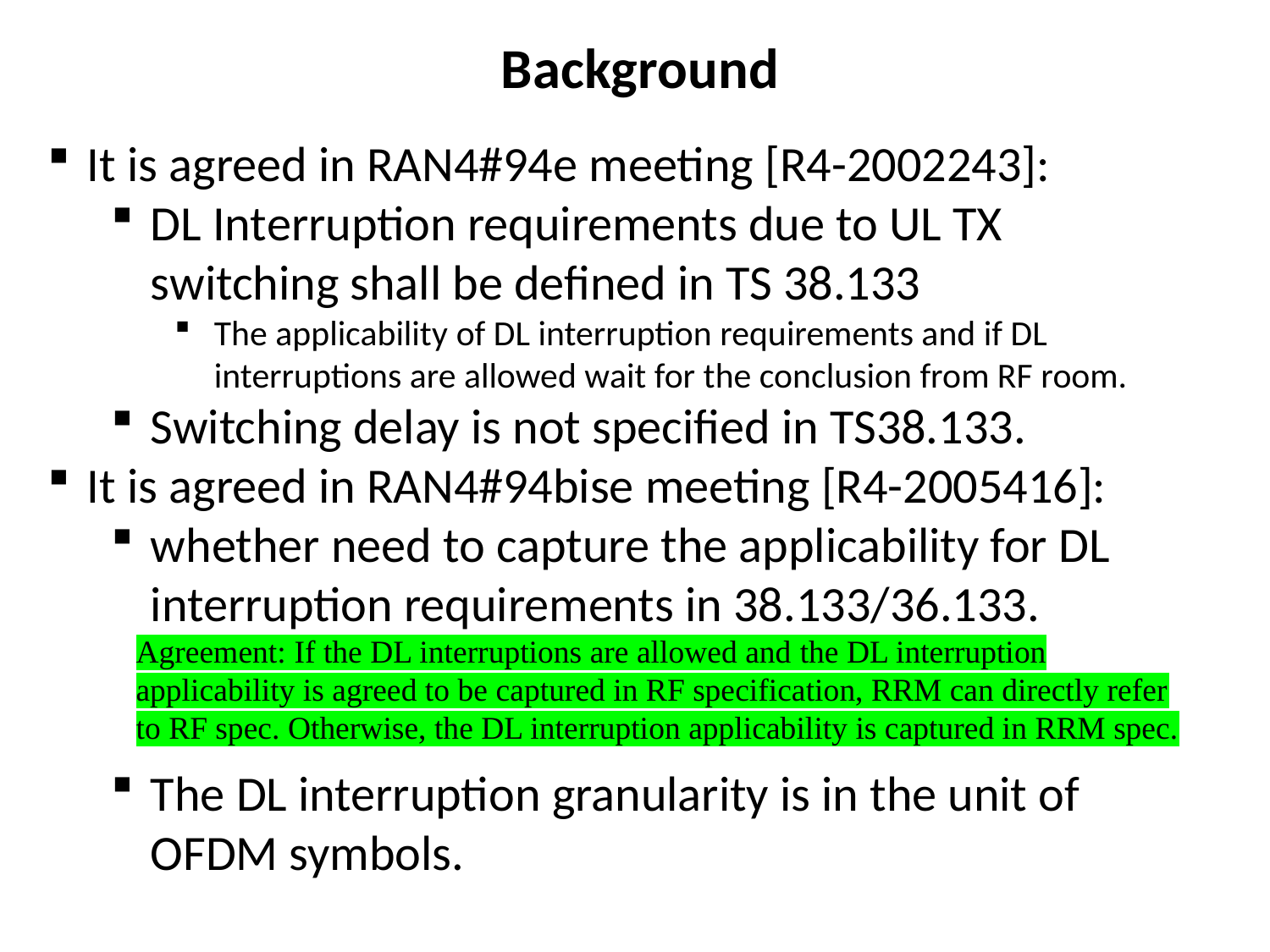

# Background
It is agreed in RAN4#94e meeting [R4-2002243]:
DL Interruption requirements due to UL TX switching shall be defined in TS 38.133
The applicability of DL interruption requirements and if DL interruptions are allowed wait for the conclusion from RF room.
Switching delay is not specified in TS38.133.
It is agreed in RAN4#94bise meeting [R4-2005416]:
whether need to capture the applicability for DL interruption requirements in 38.133/36.133.
Agreement: If the DL interruptions are allowed and the DL interruption applicability is agreed to be captured in RF specification, RRM can directly refer to RF spec. Otherwise, the DL interruption applicability is captured in RRM spec.
The DL interruption granularity is in the unit of OFDM symbols.